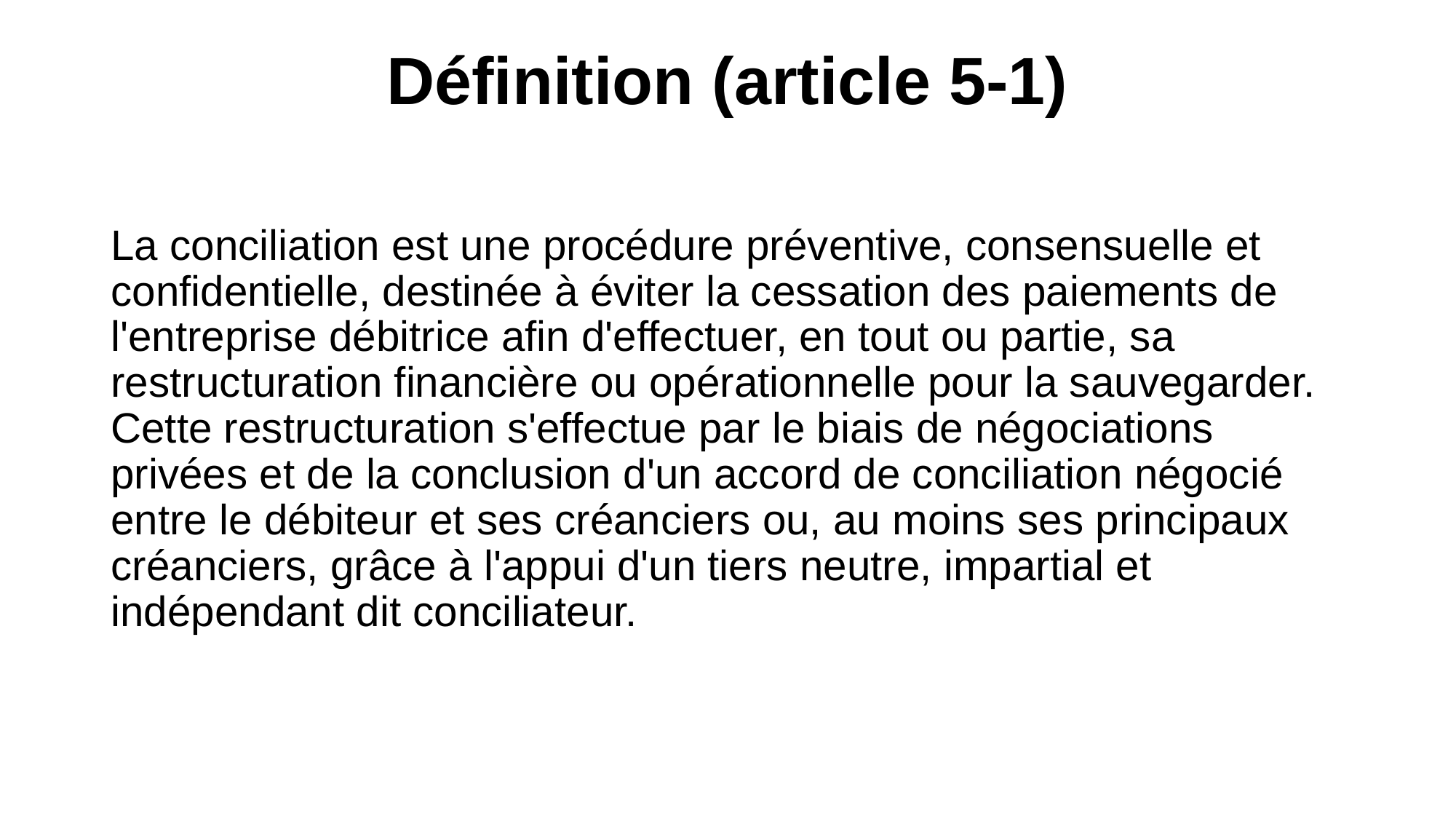

# Définition (article 5-1)
La conciliation est une procédure préventive, consensuelle et confidentielle, destinée à éviter la cessation des paiements de l'entreprise débitrice afin d'effectuer, en tout ou partie, sa restructuration financière ou opérationnelle pour la sauvegarder. Cette restructuration s'effectue par le biais de négociations privées et de la conclusion d'un accord de conciliation négocié entre le débiteur et ses créanciers ou, au moins ses principaux créanciers, grâce à l'appui d'un tiers neutre, impartial et indépendant dit conciliateur.